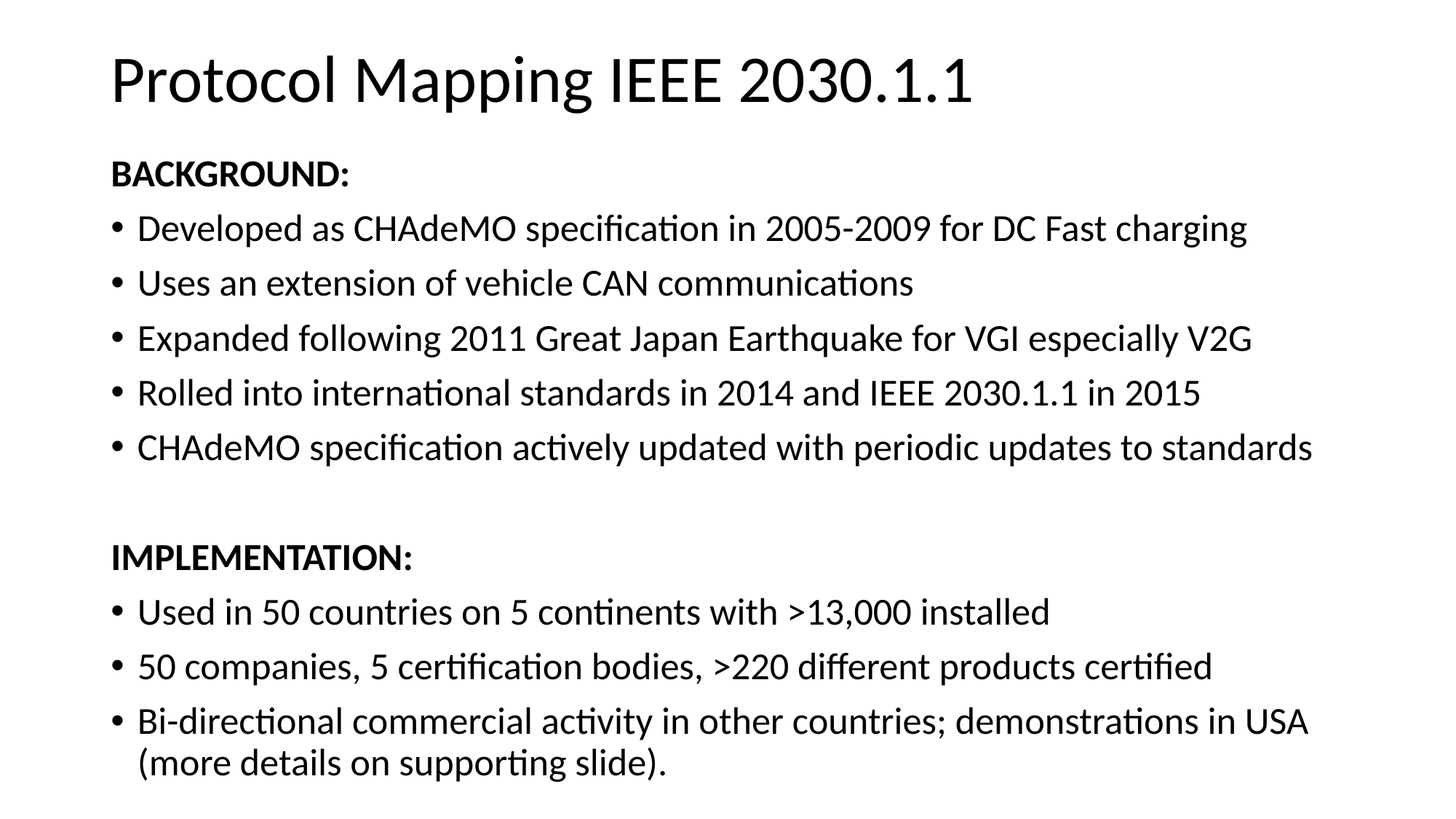

# Protocol Mapping IEEE 2030.1.1
BACKGROUND:
Developed as CHAdeMO specification in 2005-2009 for DC Fast charging
Uses an extension of vehicle CAN communications
Expanded following 2011 Great Japan Earthquake for VGI especially V2G
Rolled into international standards in 2014 and IEEE 2030.1.1 in 2015
CHAdeMO specification actively updated with periodic updates to standards

IMPLEMENTATION:
Used in 50 countries on 5 continents with >13,000 installed
50 companies, 5 certification bodies, >220 different products certified
Bi-directional commercial activity in other countries; demonstrations in USA (more details on supporting slide).